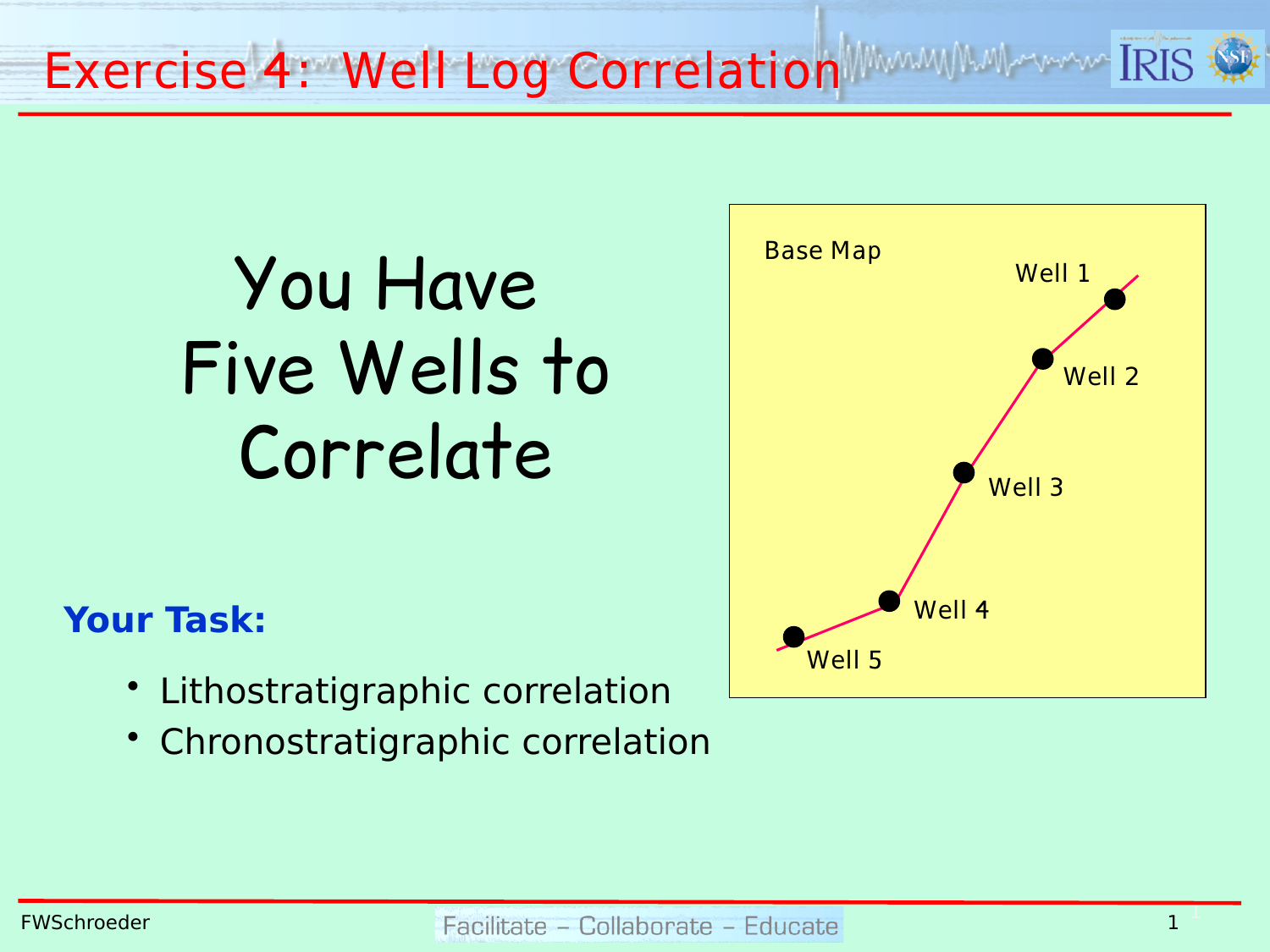

# Exercise 4:  Well Log Correlation

Base Map
Well 1

Well 2

Well 3
Well 4

Well 5
You Have
Five Wells to Correlate
Your Task:

Lithostratigraphic correlation
Chronostratigraphic correlation